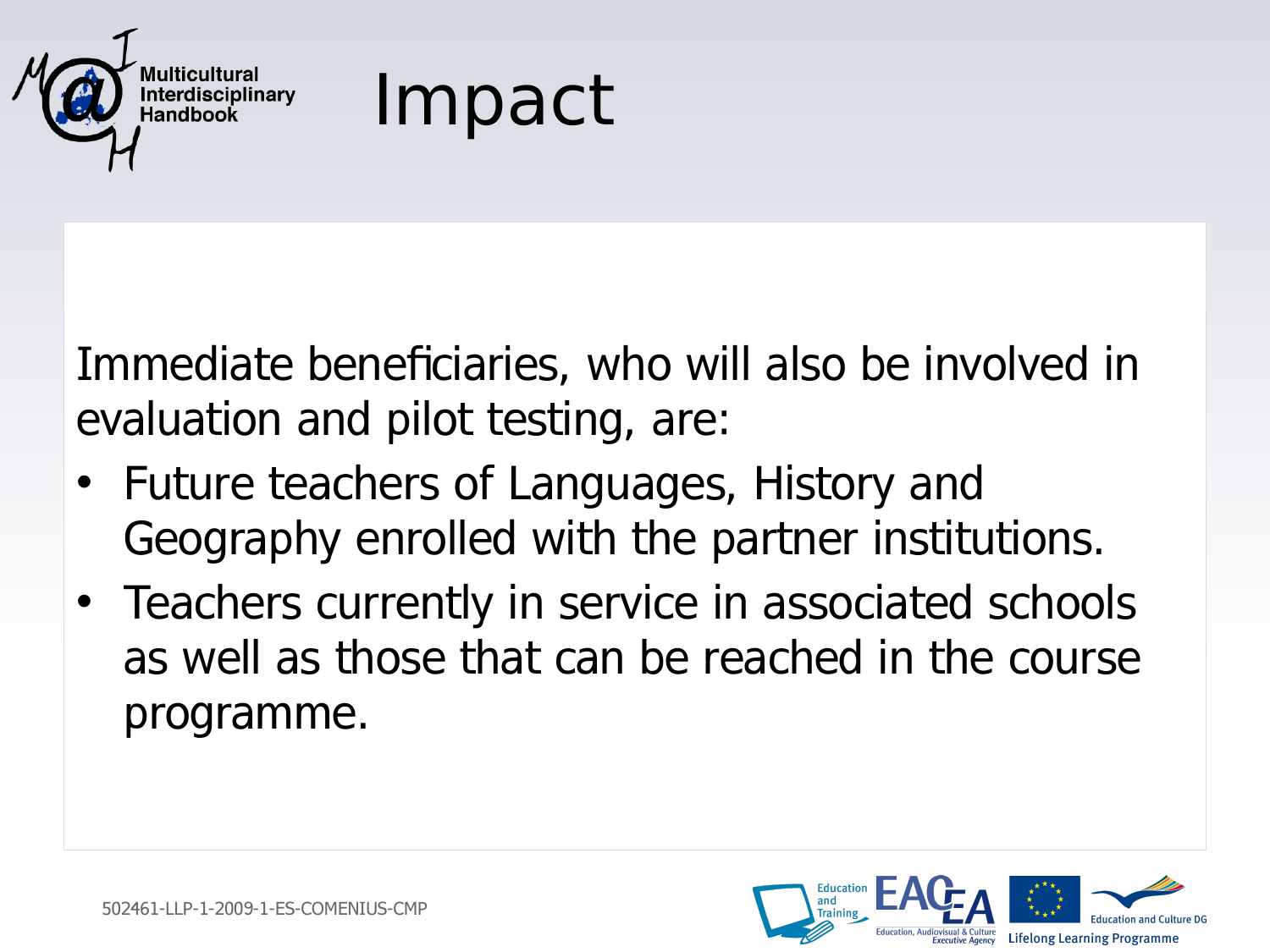

# Impact
Immediate beneficiaries, who will also be involved in evaluation and pilot testing, are:
Future teachers of Languages, History and Geography enrolled with the partner institutions.
Teachers currently in service in associated schools as well as those that can be reached in the course programme.
502461-LLP-1-2009-1-ES-COMENIUS-CMP